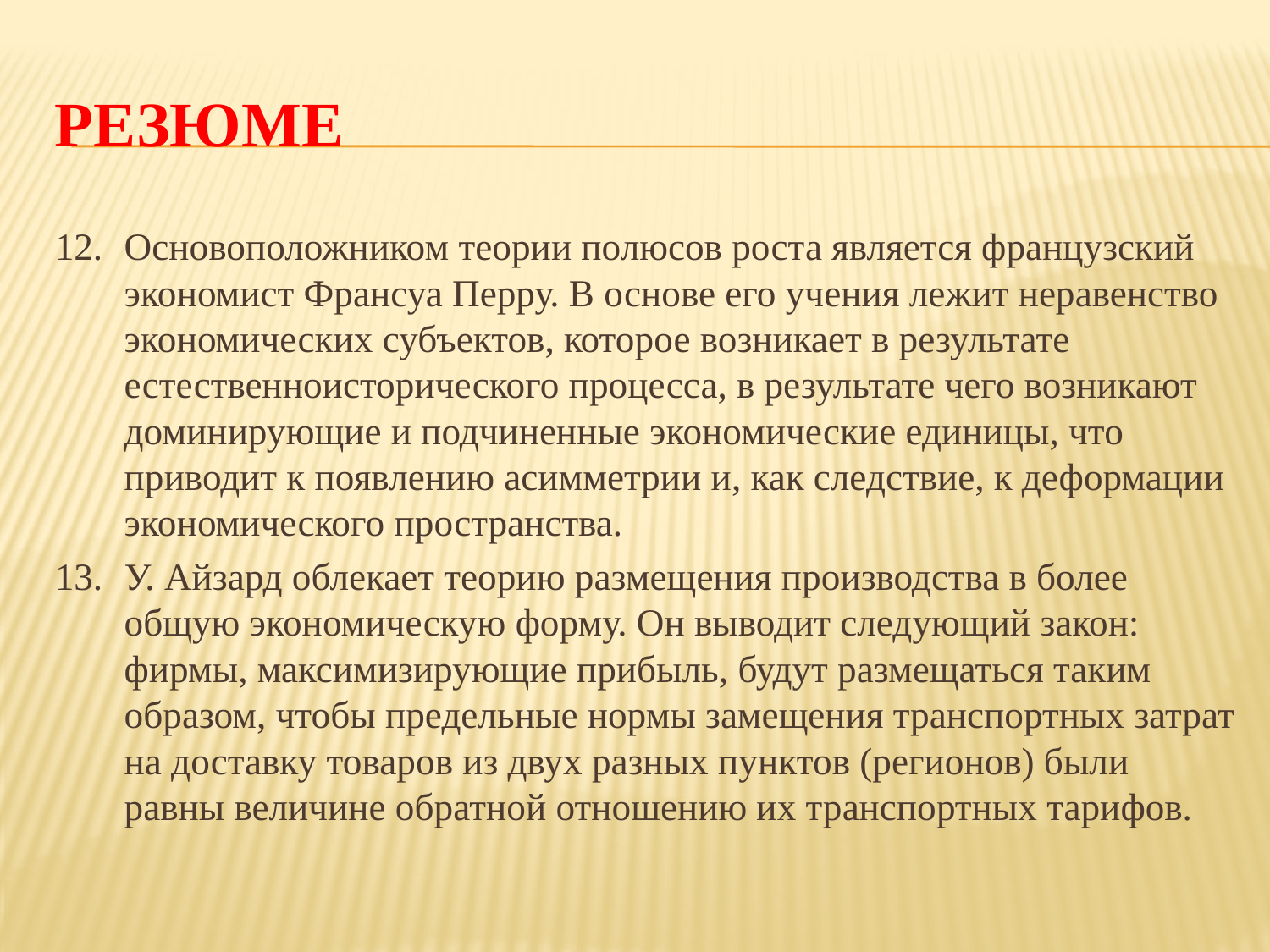

# резюме
Основоположником теории полюсов роста является французский экономист Франсуа Перру. В основе его учения лежит неравенство экономических субъектов, которое возникает в результате естественноисторического процесса, в результате чего возникают доминирующие и подчиненные экономические единицы, что приводит к появлению асимметрии и, как следствие, к деформации экономического пространства.
У. Айзард облекает теорию раз­мещения производства в более общую экономическую форму. Он выводит следующий закон: фирмы, максимизирующие прибыль, будут размещаться таким образом, чтобы предельные нормы замещения транспортных затрат на доставку товаров из двух разных пунктов (регионов) были равны величине обратной отношению их транспортных тарифов.